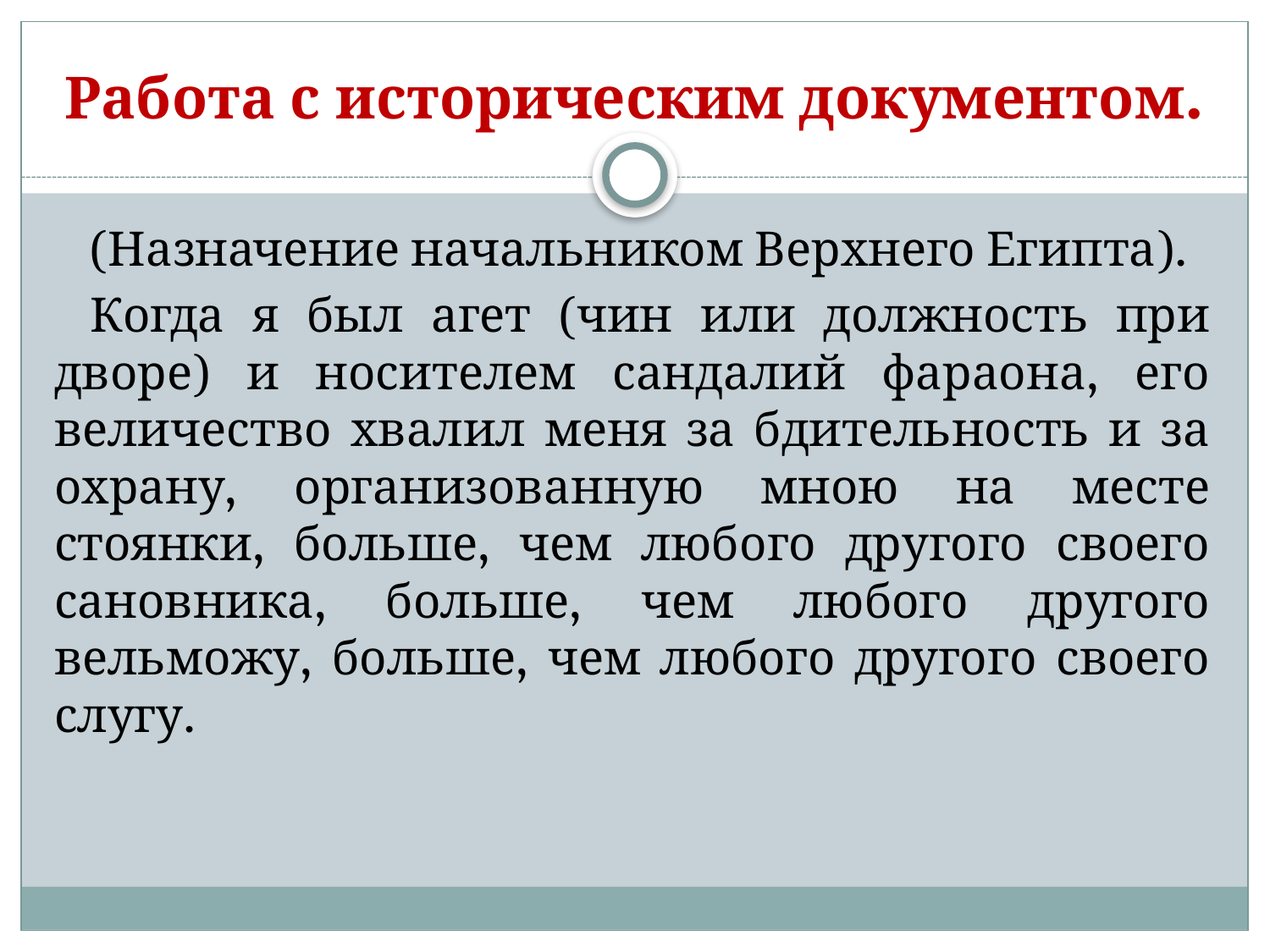

# Работа с историческим документом.
(Назначение начальником Верхнего Египта).
Когда я был агет (чин или должность при дворе) и носителем сандалий фараона, его величество хвалил меня за бдительность и за охрану, организованную мною на месте стоянки, больше, чем любого другого своего сановника, больше, чем любого другого вельможу, больше, чем любого другого своего слугу.